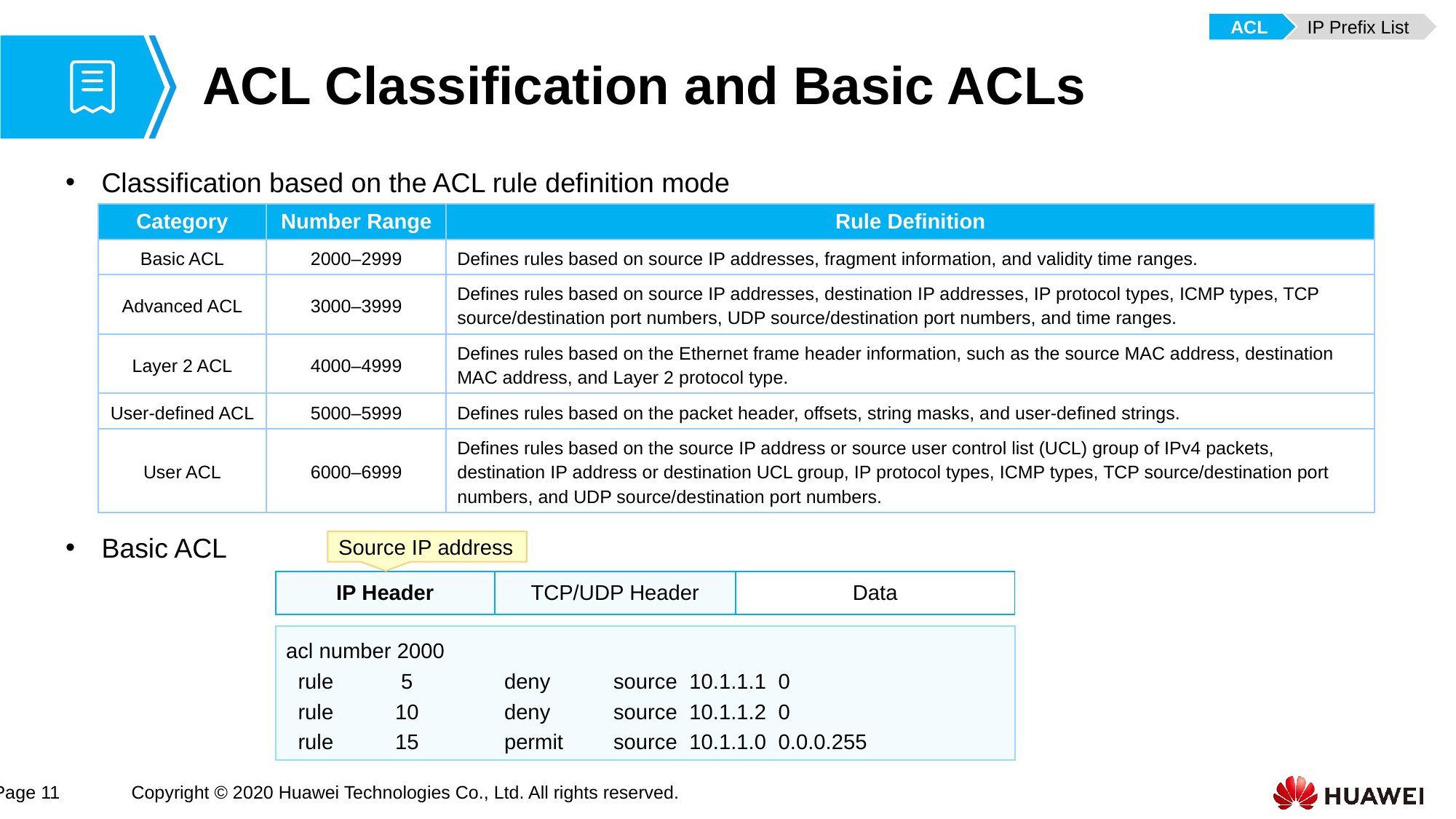

ACL
IP Prefix List
# ACL Classification and Basic ACLs
Classification based on the ACL rule definition mode
| Category | Number Range | Rule Definition |
| --- | --- | --- |
| Basic ACL | 2000–2999 | Defines rules based on source IP addresses, fragment information, and validity time ranges. |
| Advanced ACL | 3000–3999 | Defines rules based on source IP addresses, destination IP addresses, IP protocol types, ICMP types, TCP source/destination port numbers, UDP source/destination port numbers, and time ranges. |
| Layer 2 ACL | 4000–4999 | Defines rules based on the Ethernet frame header information, such as the source MAC address, destination MAC address, and Layer 2 protocol type. |
| User-defined ACL | 5000–5999 | Defines rules based on the packet header, offsets, string masks, and user-defined strings. |
| User ACL | 6000–6999 | Defines rules based on the source IP address or source user control list (UCL) group of IPv4 packets, destination IP address or destination UCL group, IP protocol types, ICMP types, TCP source/destination port numbers, and UDP source/destination port numbers. |
Basic ACL
Source IP address
| IP Header | TCP/UDP Header | Data |
| --- | --- | --- |
acl number 2000
  rule	 5	deny	source  10.1.1.1  0
  rule	10	deny	source  10.1.1.2  0
  rule	15	permit	source  10.1.1.0  0.0.0.255